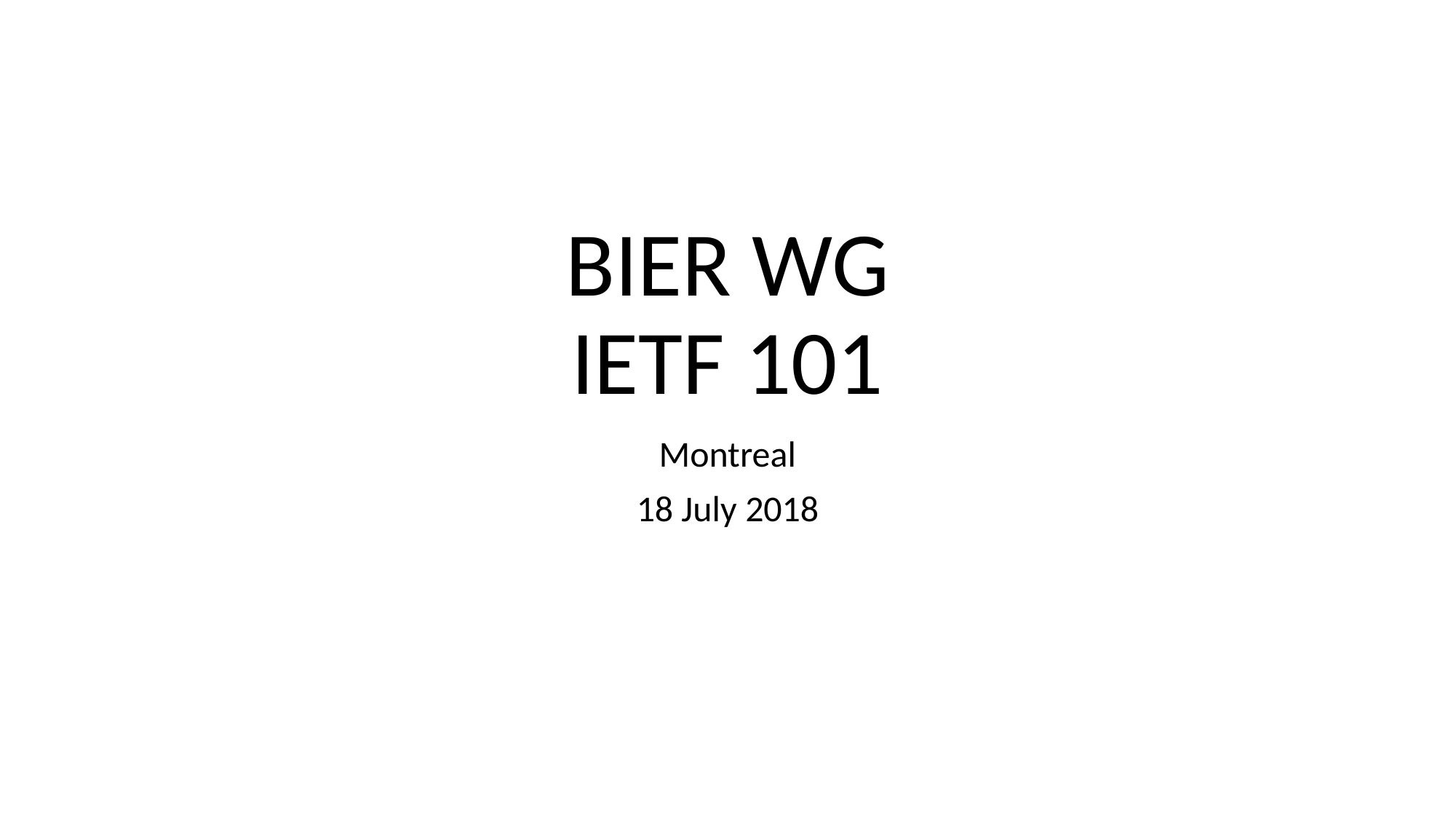

# BIER WG IETF 101
Montreal
18 July 2018